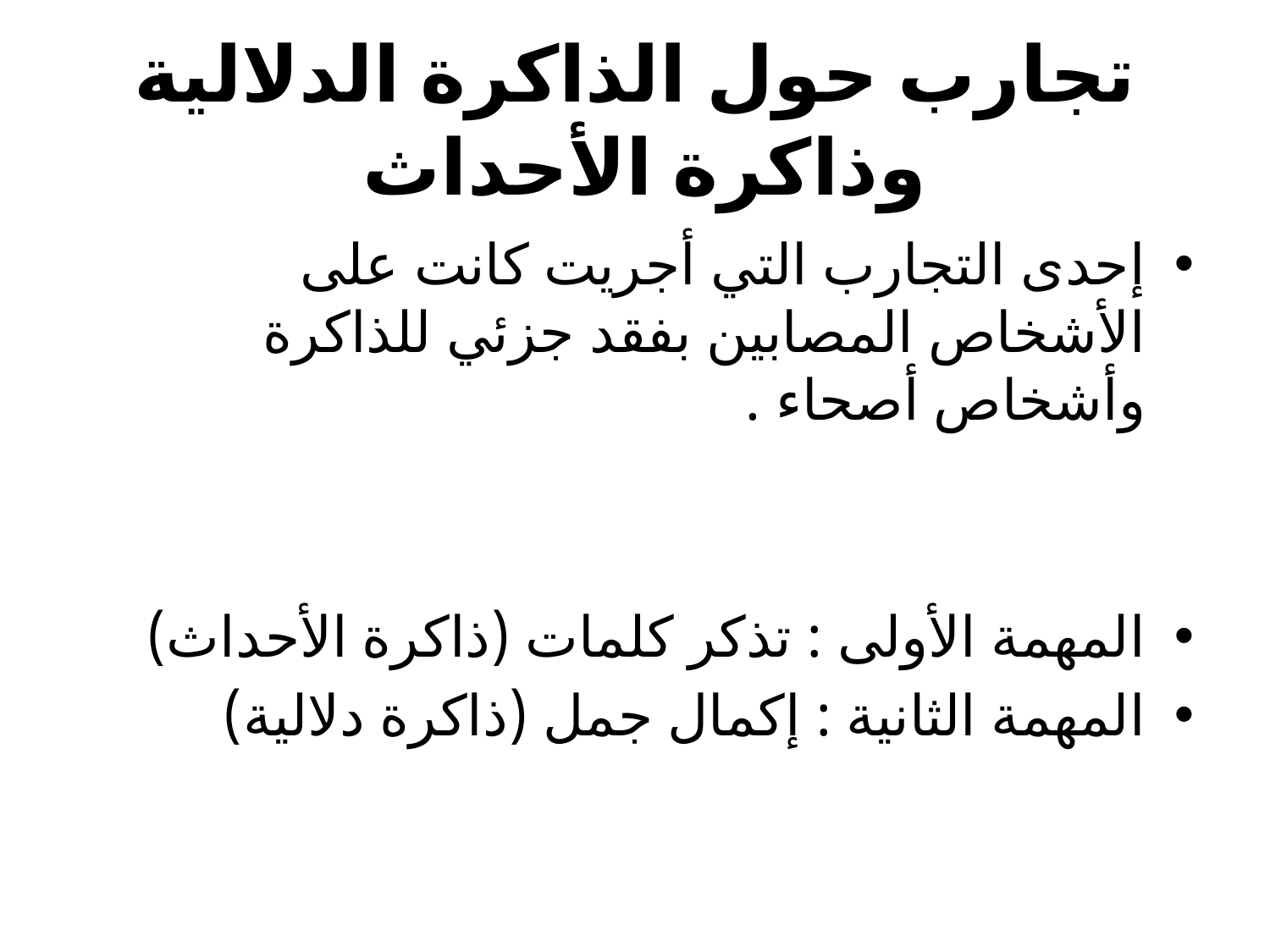

# تجارب حول الذاكرة الدلالية وذاكرة الأحداث
إحدى التجارب التي أجريت كانت على الأشخاص المصابين بفقد جزئي للذاكرة وأشخاص أصحاء .

المهمة الأولى : تذكر كلمات (ذاكرة الأحداث)
المهمة الثانية : إكمال جمل (ذاكرة دلالية)